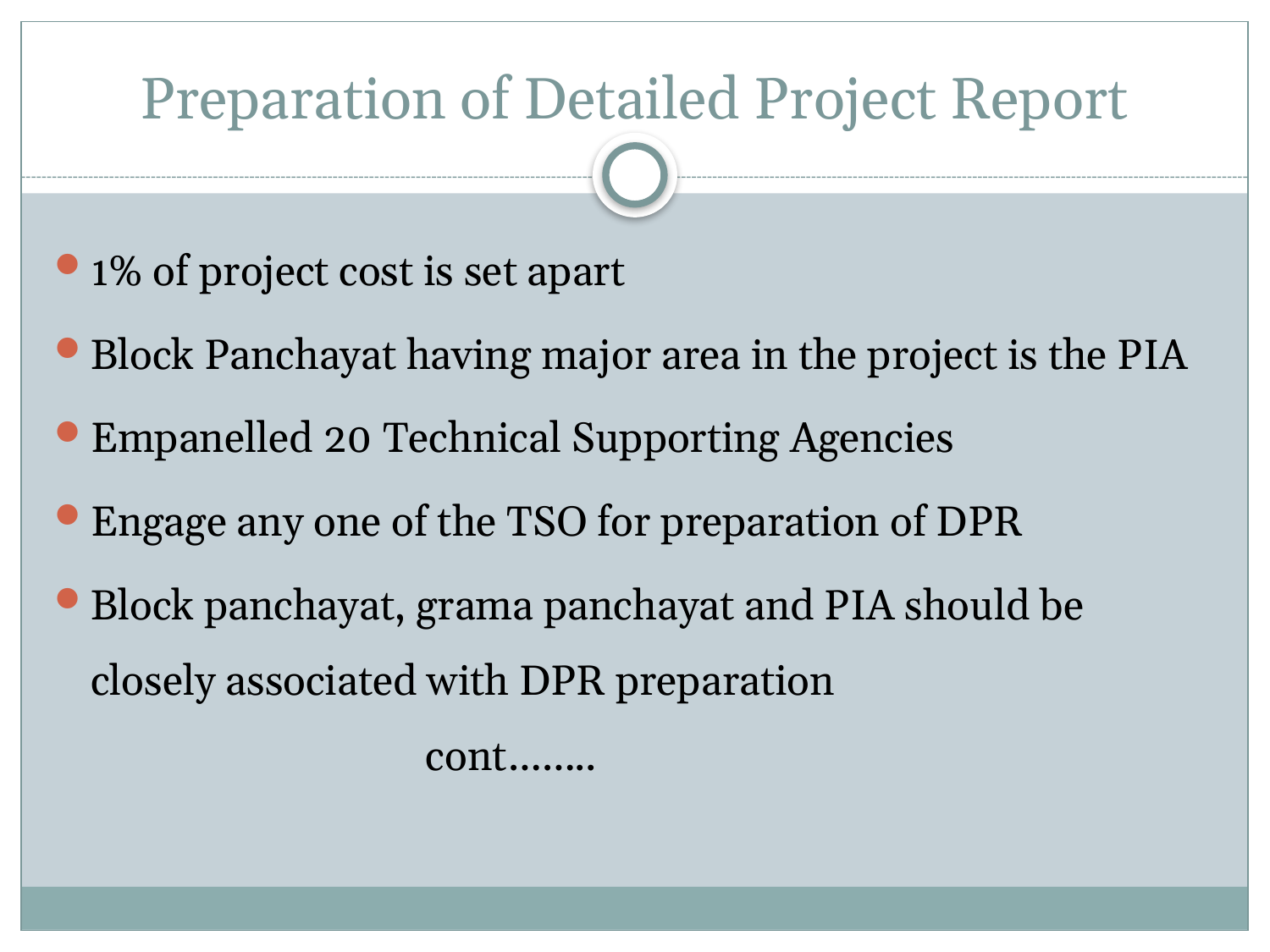

# Preparation of Detailed Project Report
1% of project cost is set apart
Block Panchayat having major area in the project is the PIA
Empanelled 20 Technical Supporting Agencies
Engage any one of the TSO for preparation of DPR
Block panchayat, grama panchayat and PIA should be closely associated with DPR preparation                                                               							cont……..